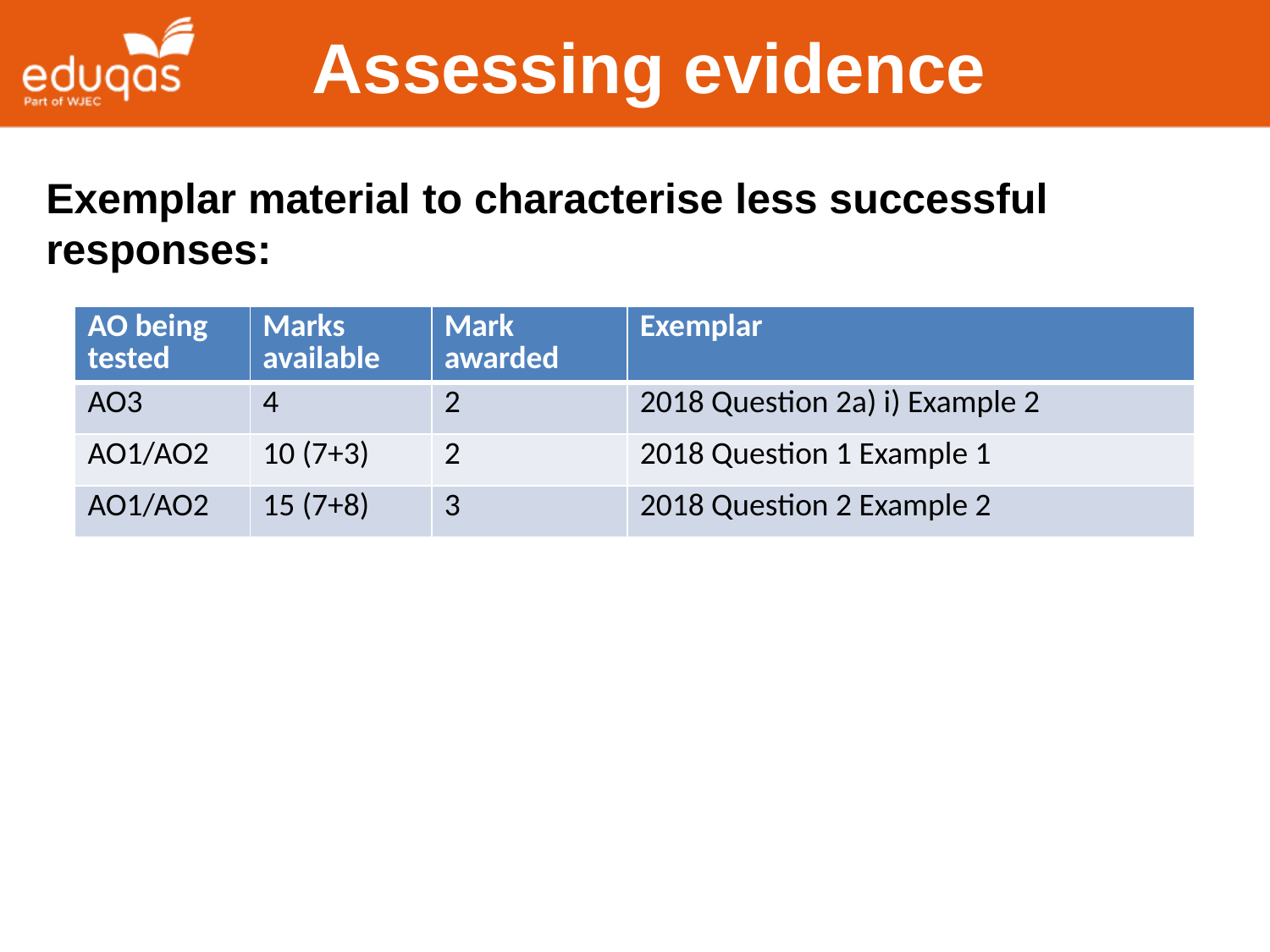

Assessing evidence
Exemplar material to characterise less successful responses:

| AO being tested | Marks available | Mark awarded | Exemplar |
| --- | --- | --- | --- |
| AO3 | 4 | 2 | 2018 Question 2a) i) Example 2 |
| AO1/AO2 | 10 (7+3) | 2 | 2018 Question 1 Example 1 |
| AO1/AO2 | 15 (7+8) | 3 | 2018 Question 2 Example 2 |